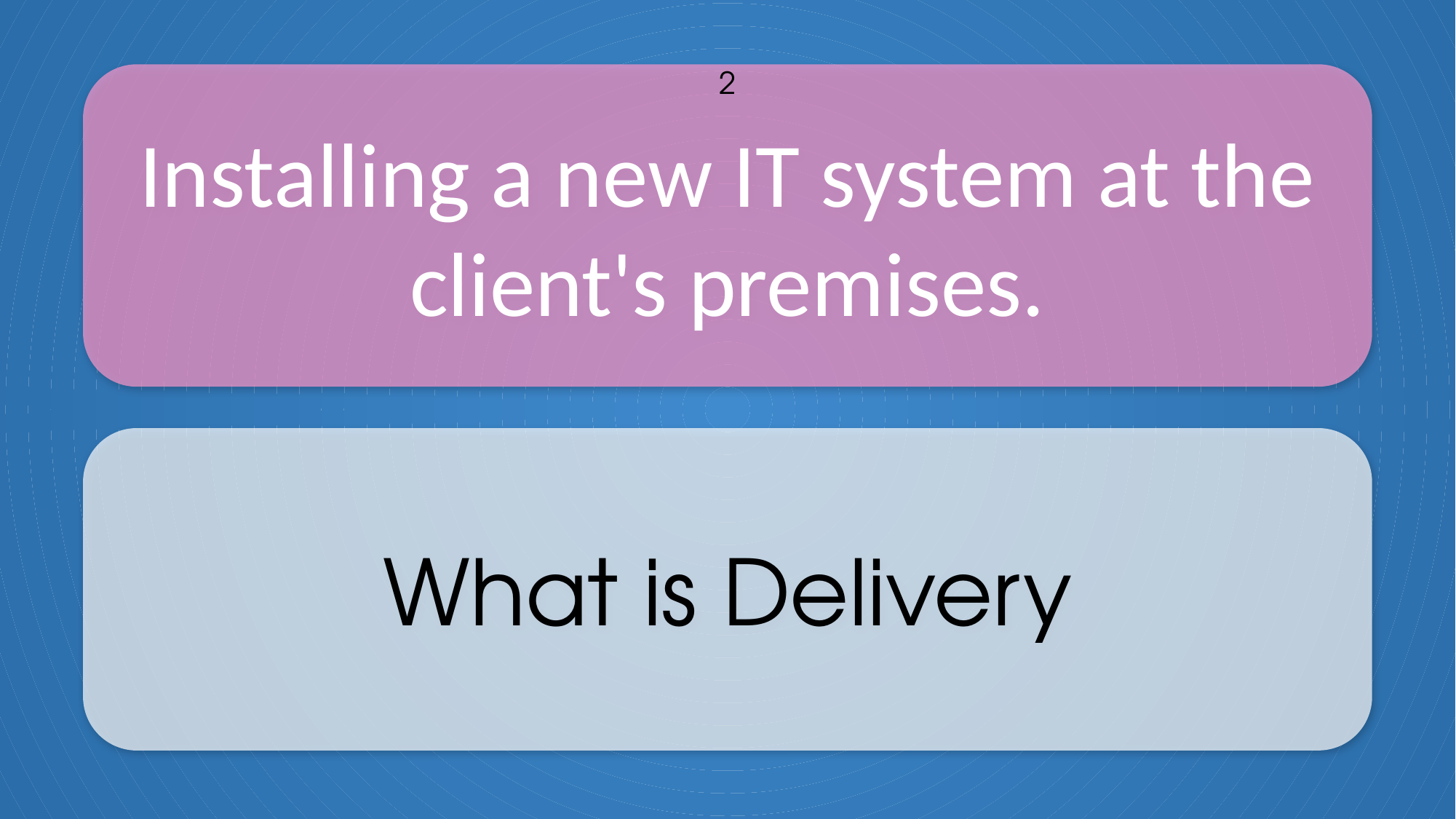

Installing a new IT system at the client's premises.
2
What is Delivery